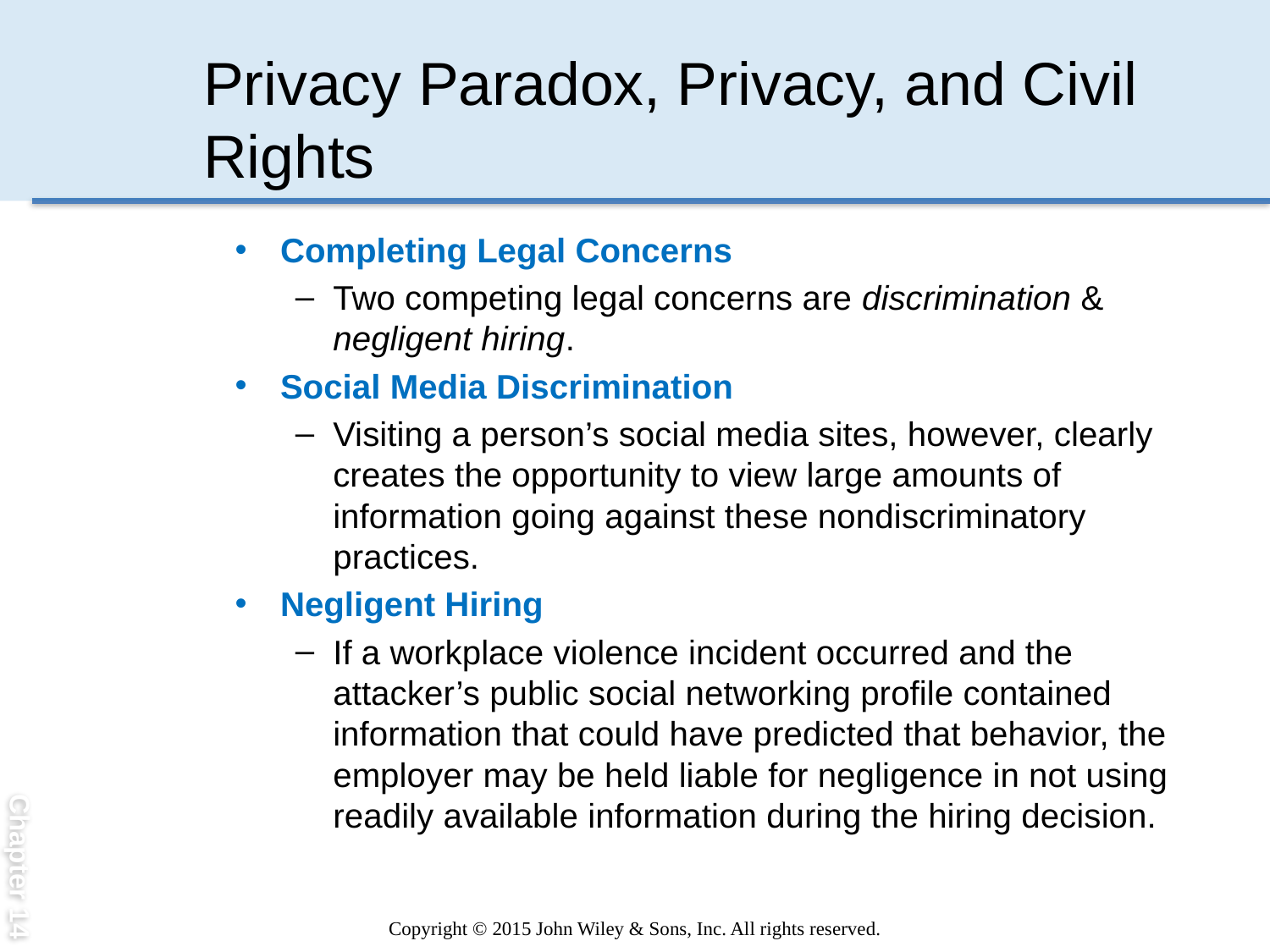

Chapter 14
# Privacy Paradox, Privacy, and Civil Rights
Completing Legal Concerns
Two competing legal concerns are discrimination & negligent hiring.
Social Media Discrimination
Visiting a person’s social media sites, however, clearly creates the opportunity to view large amounts of information going against these nondiscriminatory practices.
Negligent Hiring
If a workplace violence incident occurred and the attacker’s public social networking profile contained information that could have predicted that behavior, the employer may be held liable for negligence in not using readily available information during the hiring decision.